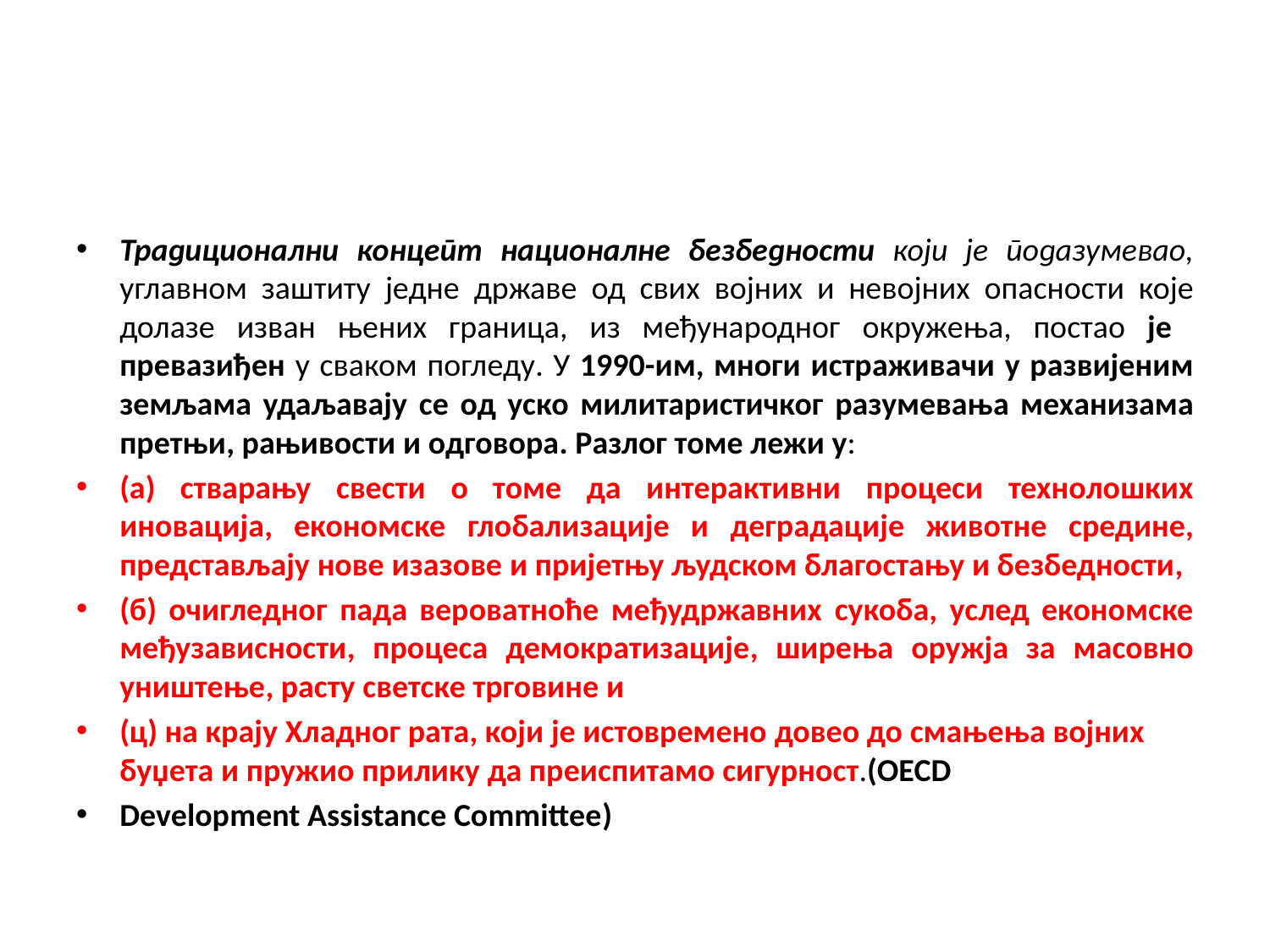

#
Традиционални концепт националне безбедности који је подазумевао, углавном заштиту једне државе од свих војних и невојних опасности које долазе изван њених граница, из међународног окружења, постао је  превазиђен у сваком погледу. У 1990-им, многи истраживачи у развијеним земљама удаљавају се од уско милитаристичког разумевања механизама претњи, рањивости и одговора. Разлог томе лежи у:
(а) стварању свести о томе да интерактивни процеси технолошких иновација, економске глобализације и деградације животне средине, представљају нове изазове и пријетњу људском благостању и безбедности,
(б) очигледног пада вероватноће међудржавних сукоба, услед економске међузависности, процеса демократизације, ширења оружја за масовно уништење, расту светске трговине и
(ц) на крају Хладног рата, који је истовремено довео до смањења војних буџета и пружио прилику да преиспитамо сигурност.(OECD
Development Assistance Committee)